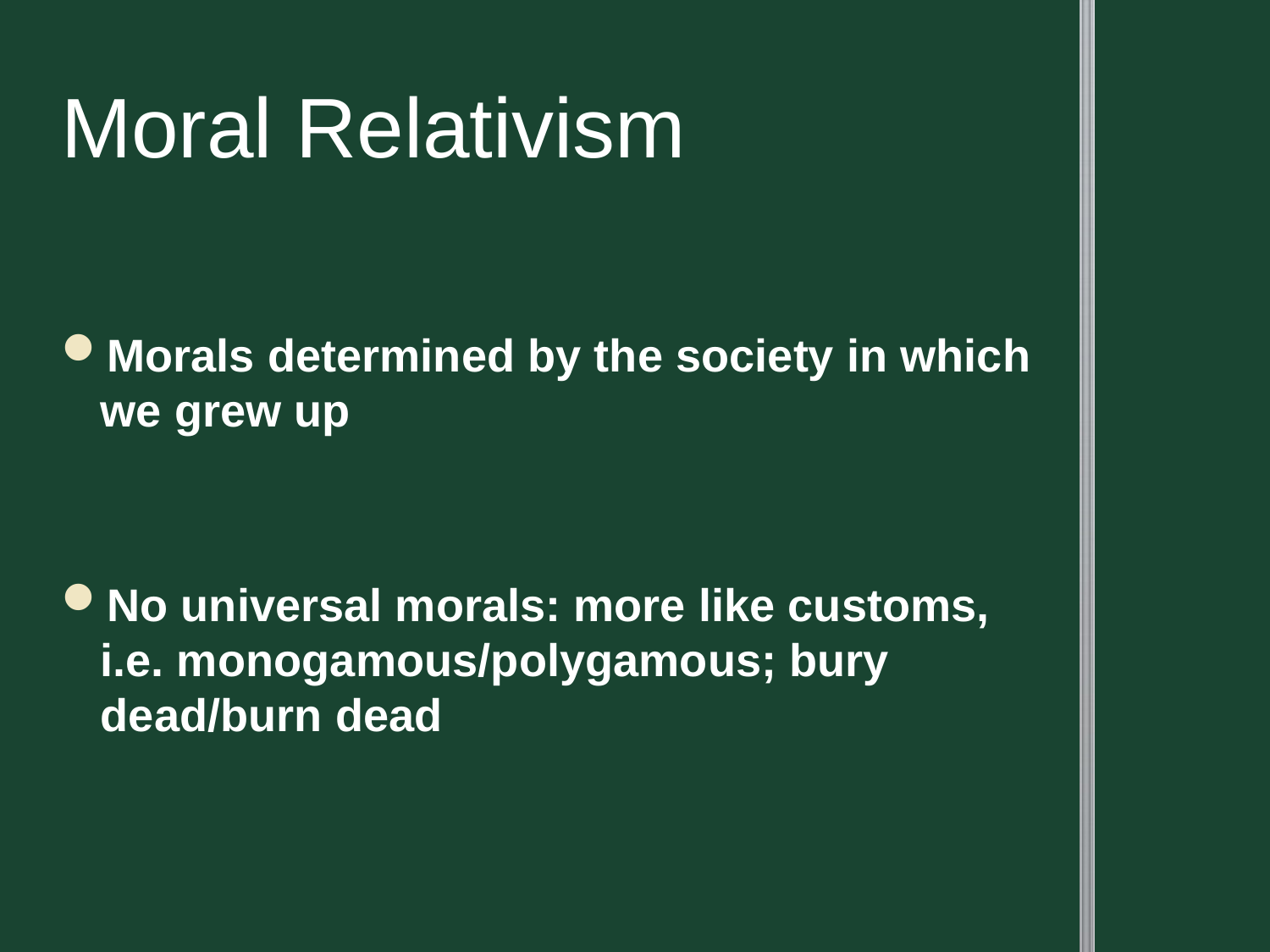

# Moral Relativism

Morals determined by the society in which we grew up

No universal morals: more like customs, i.e. monogamous/polygamous; bury dead/burn dead